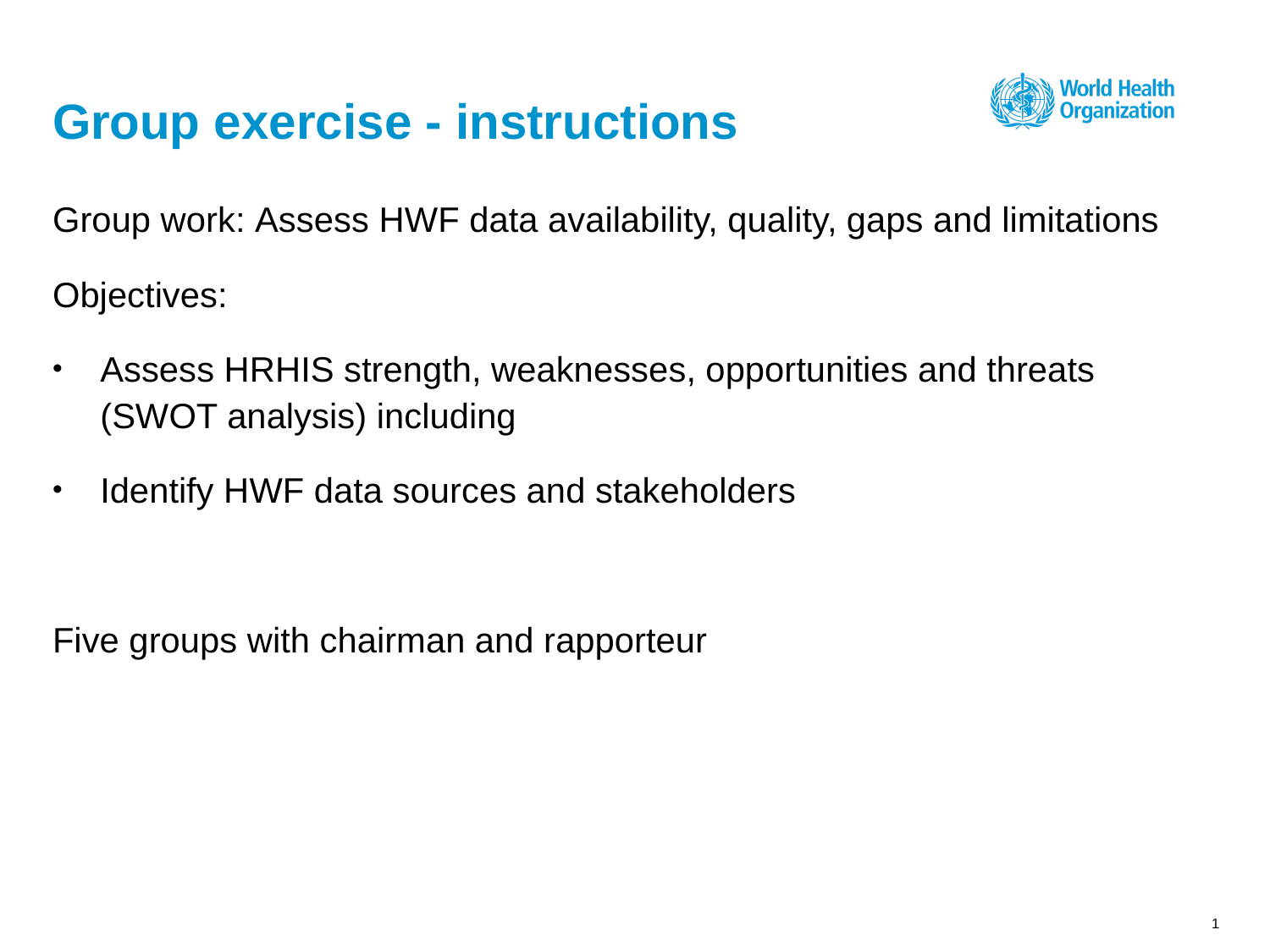

# Group exercise - instructions
Group work: Assess HWF data availability, quality, gaps and limitations
Objectives:
Assess HRHIS strength, weaknesses, opportunities and threats (SWOT analysis) including
Identify HWF data sources and stakeholders

Five groups with chairman and rapporteur

1